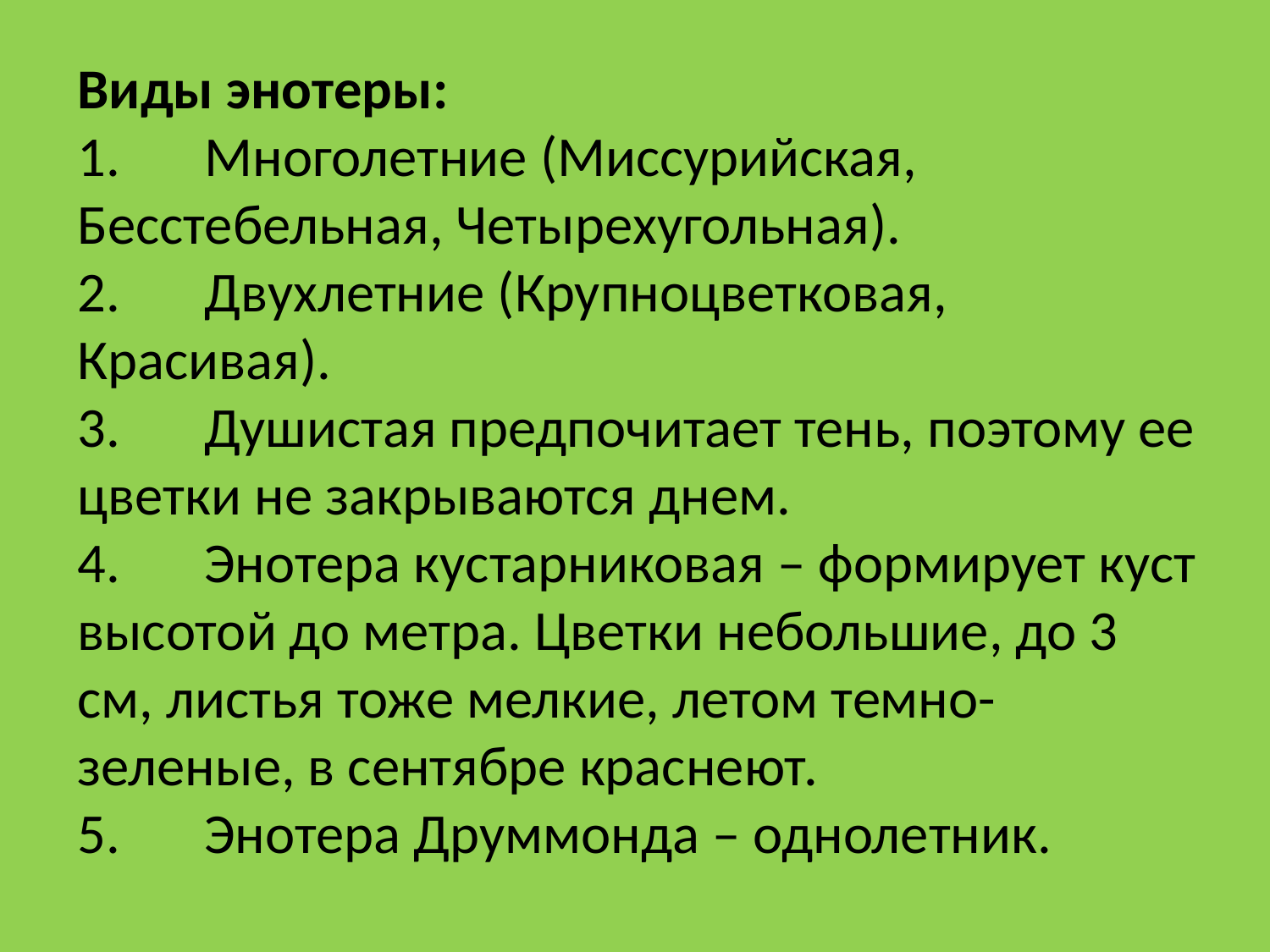

#
Виды энотеры:
1.	Многолетние (Миссурийская, Бесстебельная, Четырехугольная).
2.	Двухлетние (Крупноцветковая, Красивая).
3.	Душистая предпочитает тень, поэтому ее цветки не закрываются днем.
4.	Энотера кустарниковая – формирует куст высотой до метра. Цветки небольшие, до 3 см, листья тоже мелкие, летом темно-зеленые, в сентябре краснеют.
5.	Энотера Друммонда – однолетник.